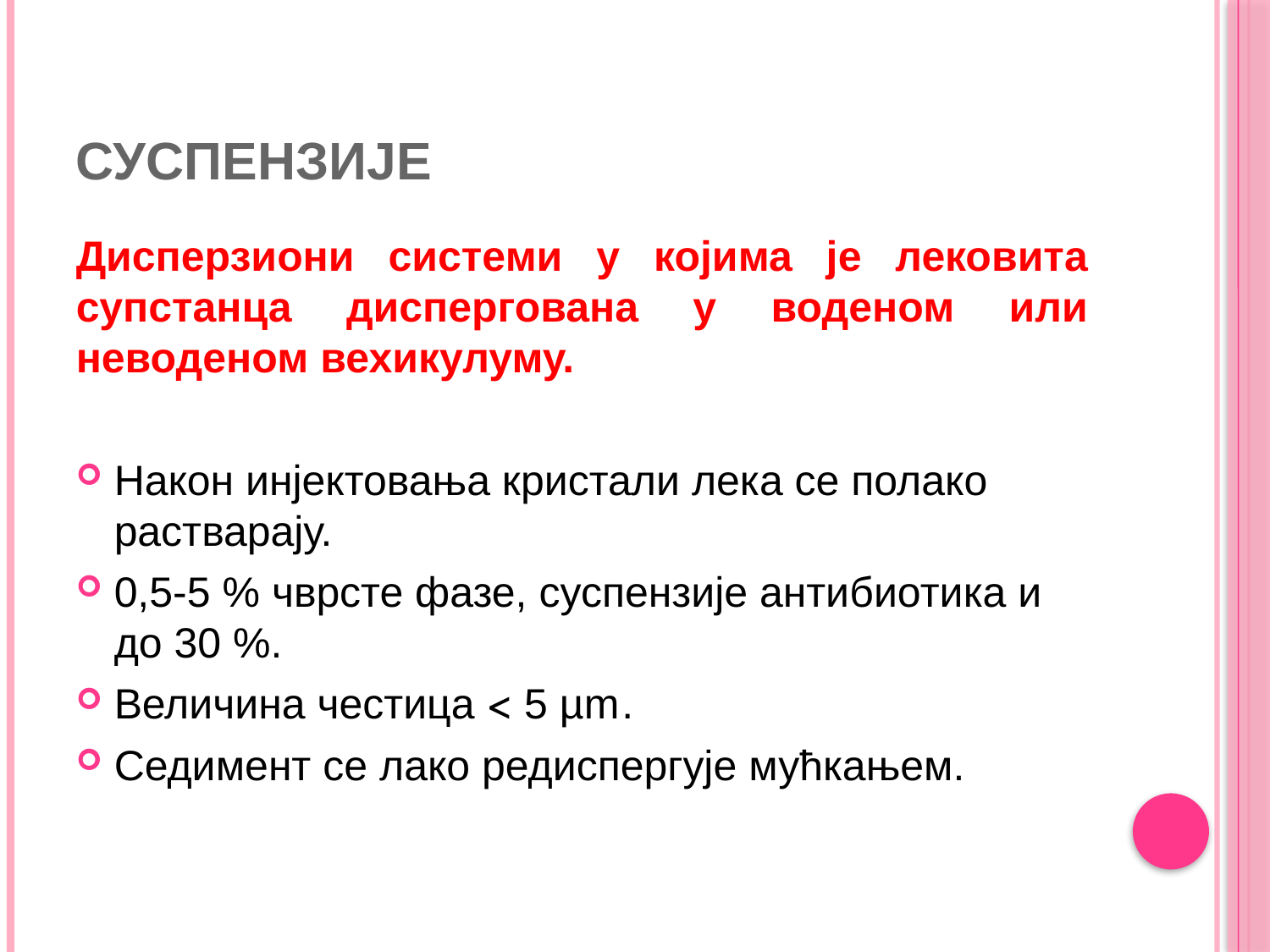

# Суспензије
Дисперзиони системи у којима је лековита супстанца диспергована у воденом или неводеном вехикулуму.

Након инјектовања кристали лека се полако растварају.
0,5-5 % чврсте фазе, суспензије антибиотика и до 30 %.
Величина честица < 5 µm.
Седимент се лако редиспергује мућкањем.